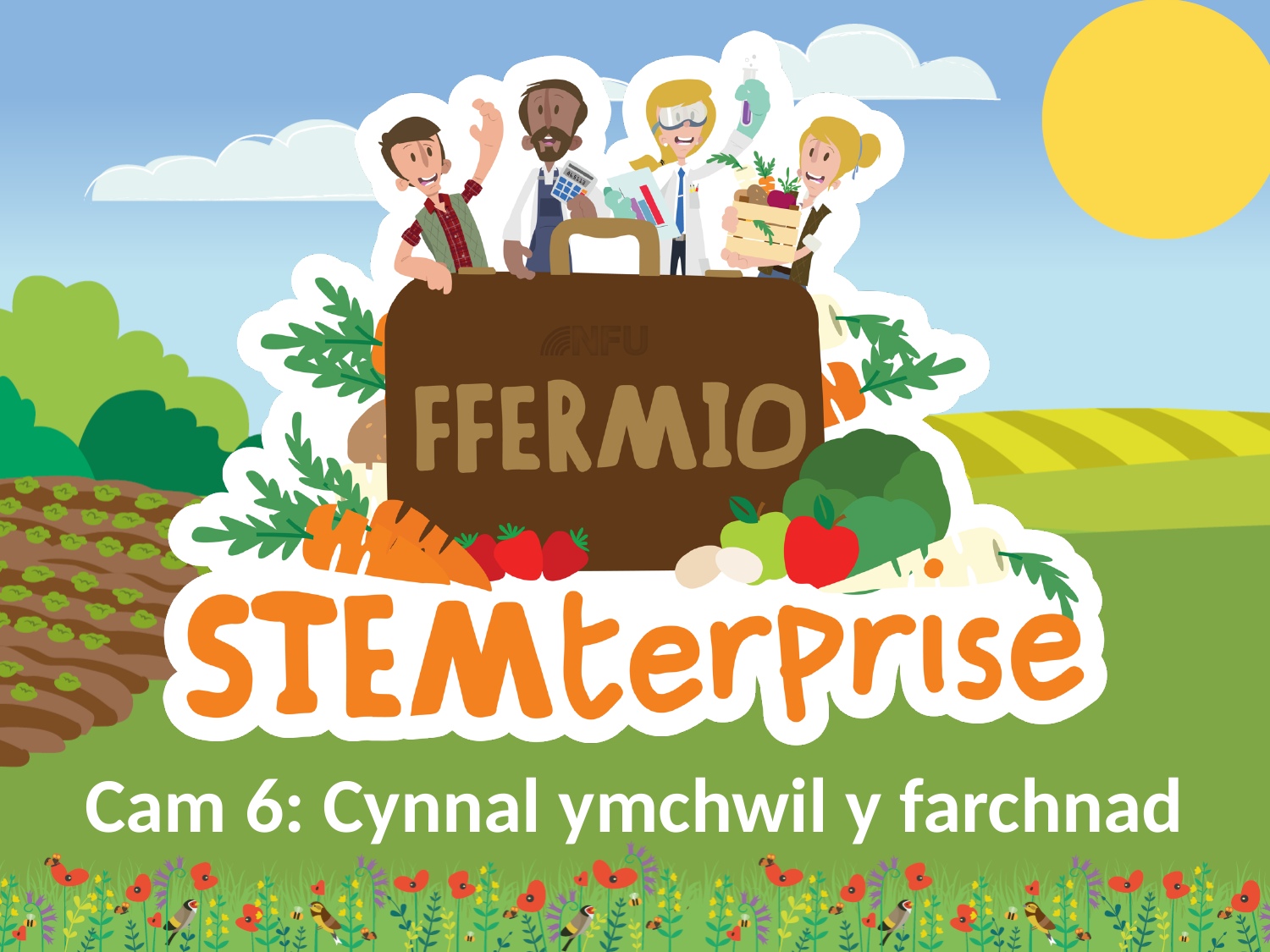

# Cam 6: Cynnal ymchwil y farchnad